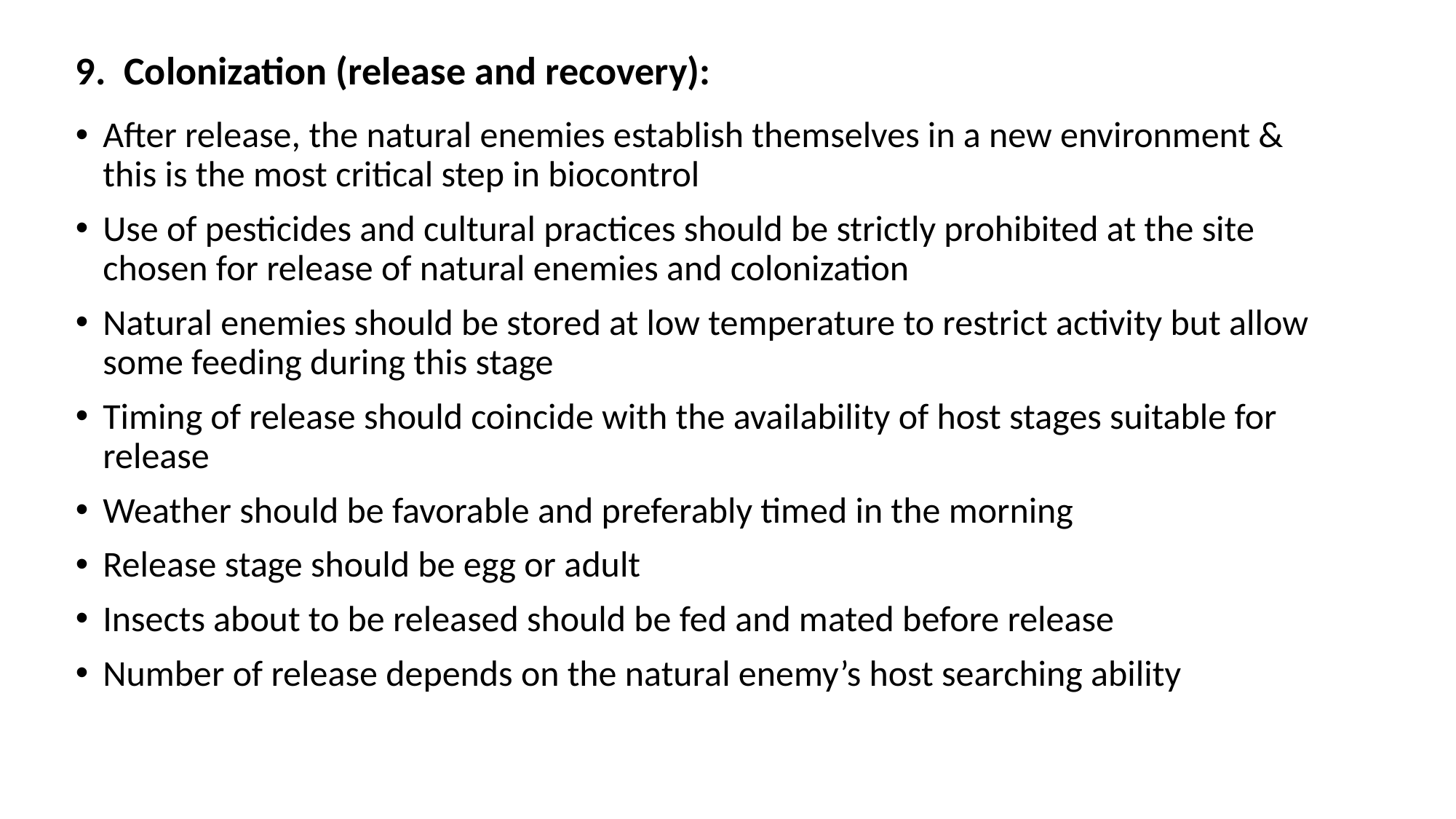

# 9.  Colonization (release and recovery):
After release, the natural enemies establish themselves in a new environment & this is the most critical step in biocontrol
Use of pesticides and cultural practices should be strictly prohibited at the site chosen for release of natural enemies and colonization
Natural enemies should be stored at low temperature to restrict activity but allow some feeding during this stage
Timing of release should coincide with the availability of host stages suitable for release
Weather should be favorable and preferably timed in the morning
Release stage should be egg or adult
Insects about to be released should be fed and mated before release
Number of release depends on the natural enemy’s host searching ability